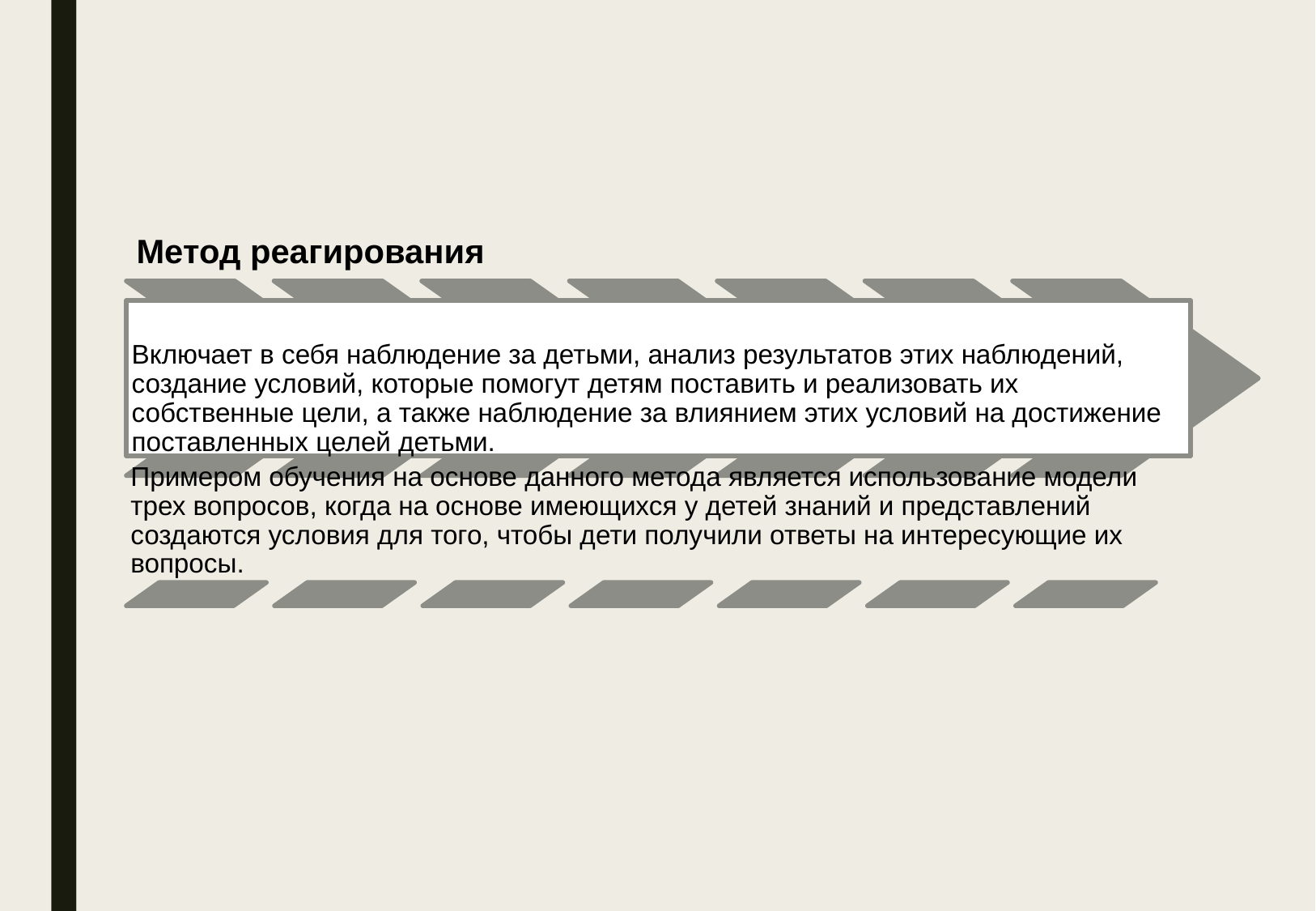

Метод реагирования

Включает в себя наблюдение за детьми, анализ результатов этих наблюдений, создание условий, которые помогут детям поставить и реализовать их собственные цели, а также наблюдение за влиянием этих условий на достижение поставленных целей детьми.
Примером обучения на основе данного метода является использование модели трех вопросов, когда на основе имеющихся у детей знаний и представлений создаются условия для того, чтобы дети получили ответы на интересующие их вопросы.